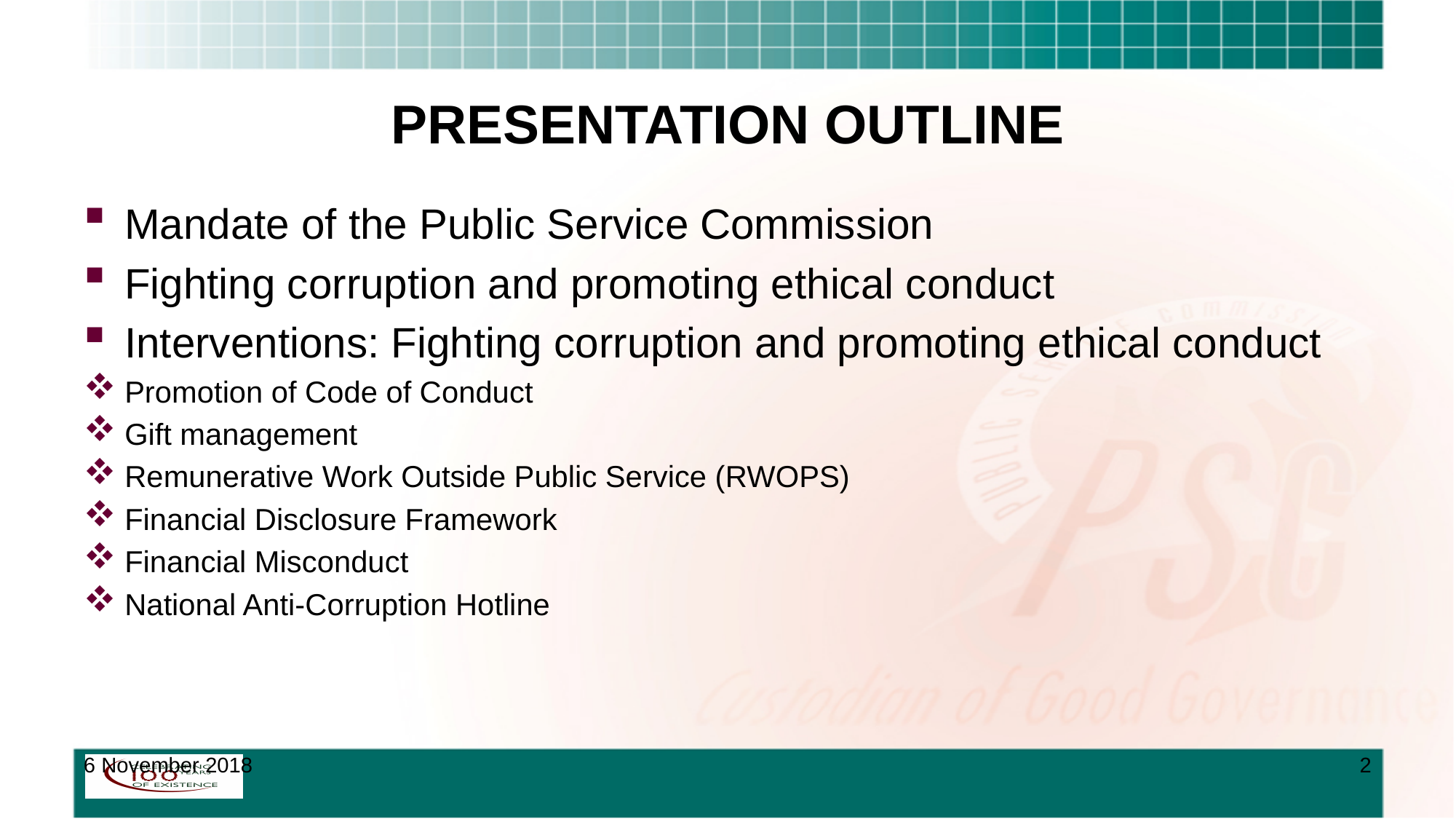

# PRESENTATION OUTLINE
Mandate of the Public Service Commission
Fighting corruption and promoting ethical conduct
Interventions: Fighting corruption and promoting ethical conduct
Promotion of Code of Conduct
Gift management
Remunerative Work Outside Public Service (RWOPS)
Financial Disclosure Framework
Financial Misconduct
National Anti-Corruption Hotline

6 November 2018
2